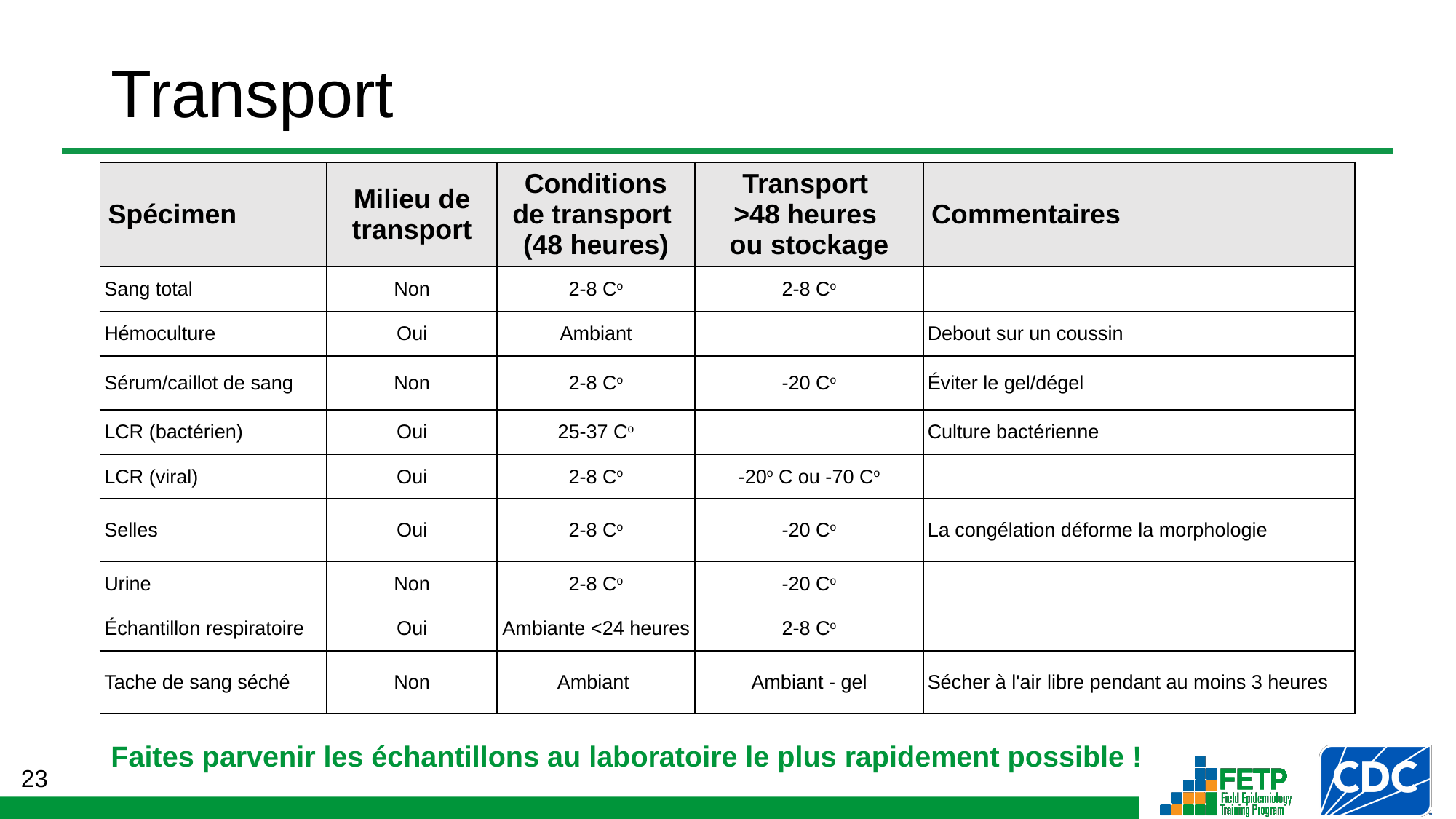

# Transport
| Spécimen | Milieu de transport | Conditions de transport (48 heures) | Transport >48 heures ou stockage | Commentaires |
| --- | --- | --- | --- | --- |
| Sang total | Non | 2-8 Co | 2-8 Co |  |
| Hémoculture | Oui | Ambiant |  | Debout sur un coussin |
| Sérum/caillot de sang | Non | 2-8 Co | -20 Co | Éviter le gel/dégel |
| LCR (bactérien) | Oui | 25-37 Co |  | Culture bactérienne |
| LCR (viral) | Oui | 2-8 Co | -20o C ou -70 Co |  |
| Selles | Oui | 2-8 Co | -20 Co | La congélation déforme la morphologie |
| Urine | Non | 2-8 Co | -20 Co |  |
| Échantillon respiratoire | Oui | Ambiante <24 heures | 2-8 Co |  |
| Tache de sang séché | Non | Ambiant | Ambiant - gel | Sécher à l'air libre pendant au moins 3 heures |
Faites parvenir les échantillons au laboratoire le plus rapidement possible !